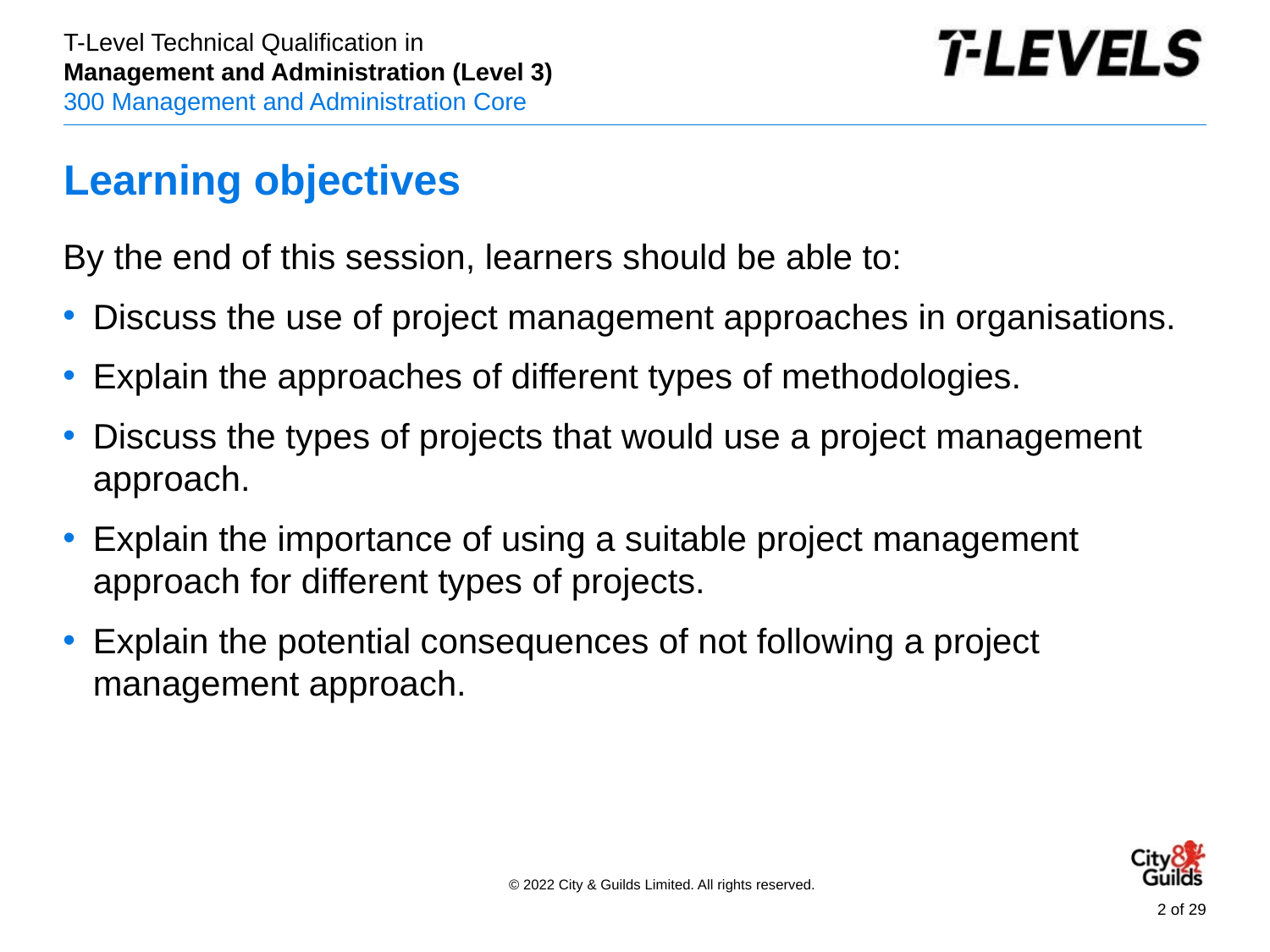

# Learning objectives
By the end of this session, learners should be able to:
Discuss the use of project management approaches in organisations.
Explain the approaches of different types of methodologies.
Discuss the types of projects that would use a project management approach.
Explain the importance of using a suitable project management approach for different types of projects.
Explain the potential consequences of not following a project management approach.